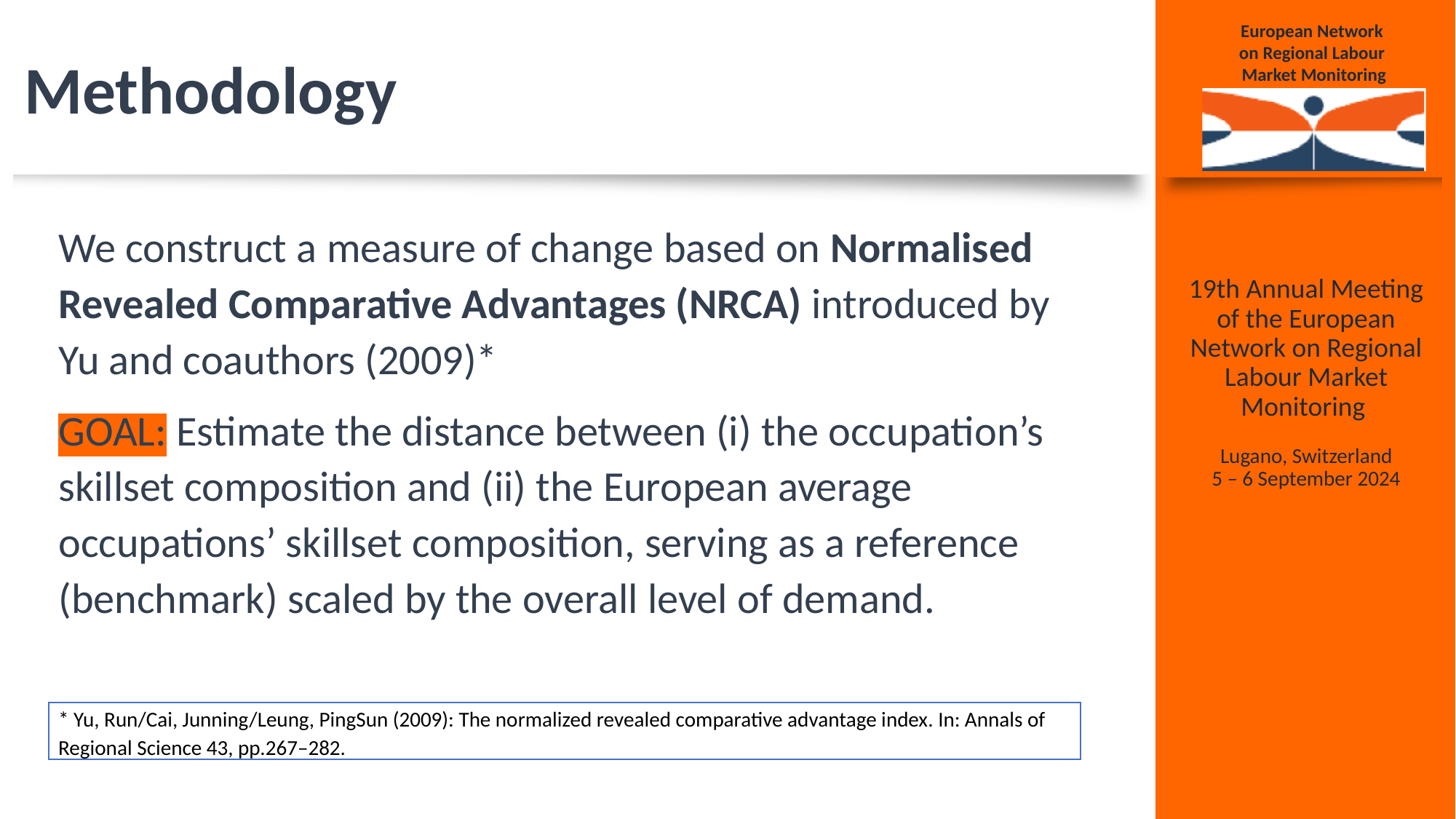

# Methodology
We construct a measure of change based on Normalised Revealed Comparative Advantages (NRCA) introduced by Yu and coauthors (2009)*
GOAL: Estimate the distance between (i) the occupation’s skillset composition and (ii) the European average occupations’ skillset composition, serving as a reference (benchmark) scaled by the overall level of demand.

* Yu, Run/Cai, Junning/Leung, PingSun (2009): The normalized revealed comparative advantage index. In: Annals of Regional Science 43, pp.267–282.